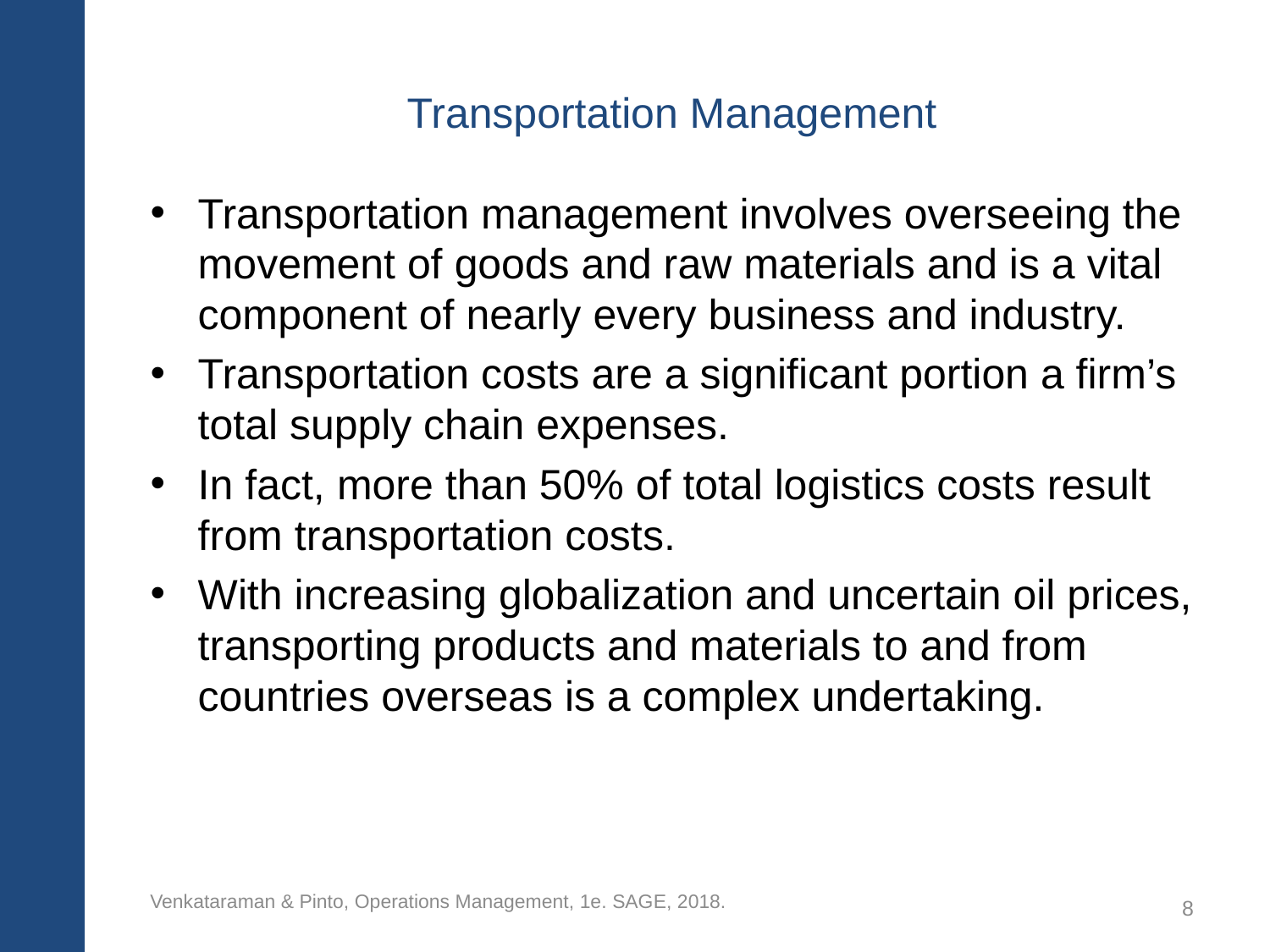

# Transportation Management
Transportation management involves overseeing the movement of goods and raw materials and is a vital component of nearly every business and industry.
Transportation costs are a significant portion a firm’s total supply chain expenses.
In fact, more than 50% of total logistics costs result from transportation costs.
With increasing globalization and uncertain oil prices, transporting products and materials to and from countries overseas is a complex undertaking.
Venkataraman & Pinto, Operations Management, 1e. SAGE, 2018.
8